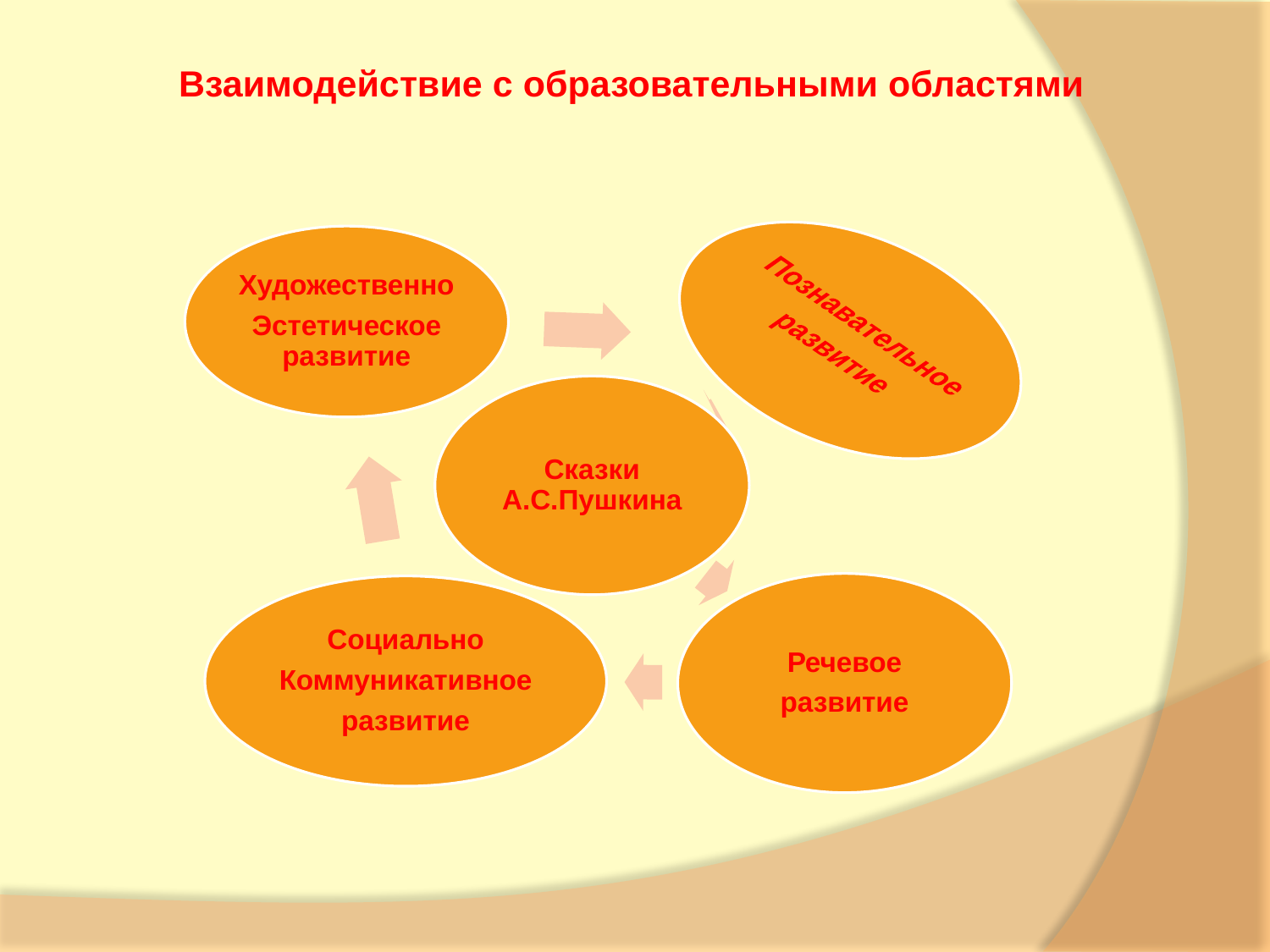

# Взаимодействие с образовательными областями
Познавательное
развитие

Сказки А.С.Пушкина

Речевое
развитие

Социально
Коммуникативное
развитие

Художественно
Эстетическое развитие